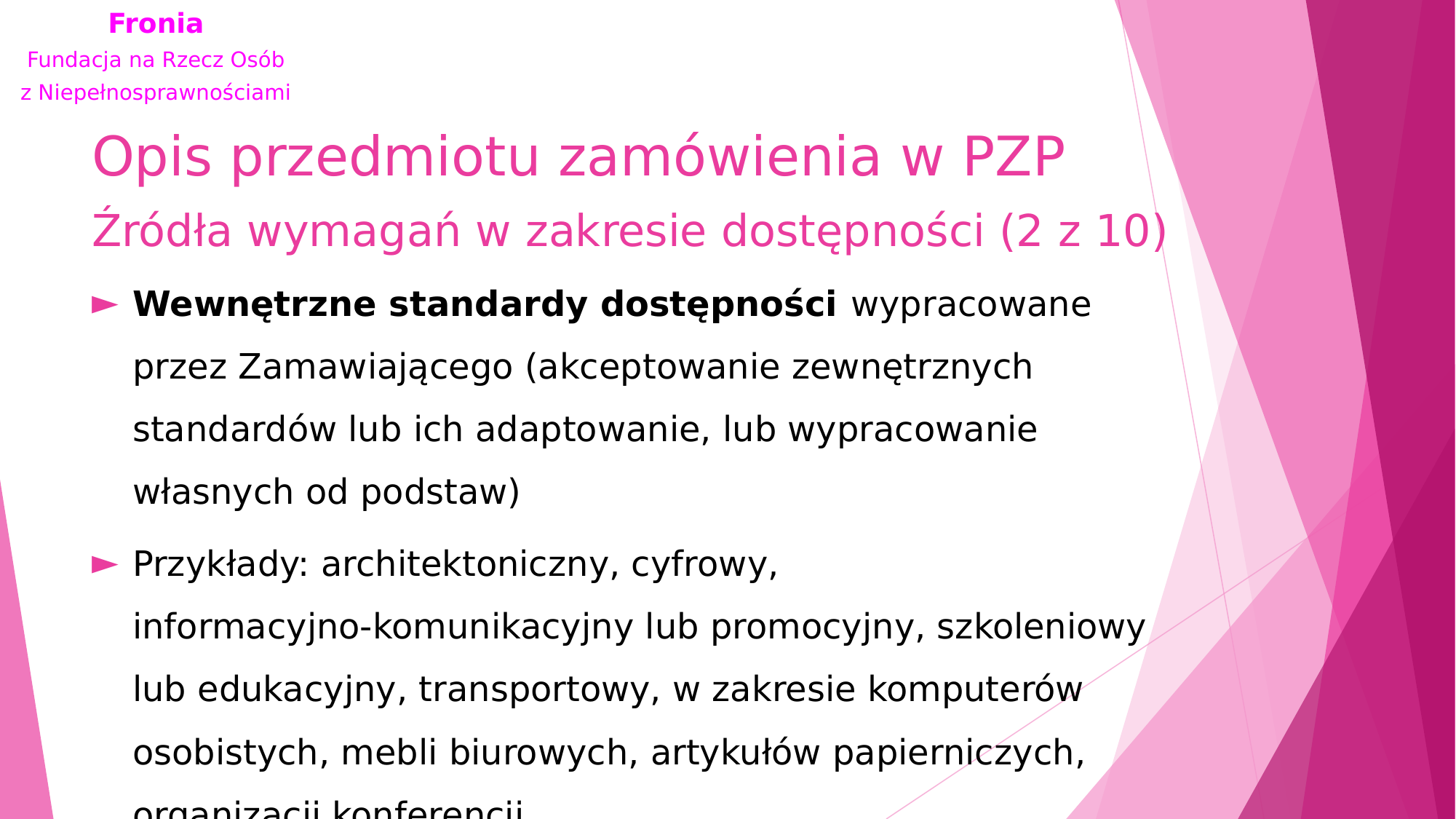

# Opis przedmiotu zamówienia w PZP Źródła wymagań w zakresie dostępności (2 z 10)
Wewnętrzne standardy dostępności wypracowane przez Zamawiającego (akceptowanie zewnętrznych standardów lub ich adaptowanie, lub wypracowanie własnych od podstaw)
Przykłady: architektoniczny, cyfrowy, informacyjno‑komunikacyjny lub promocyjny, szkoleniowy lub edukacyjny, transportowy, w zakresie komputerów osobistych, mebli biurowych, artykułów papierniczych, organizacji konferencji